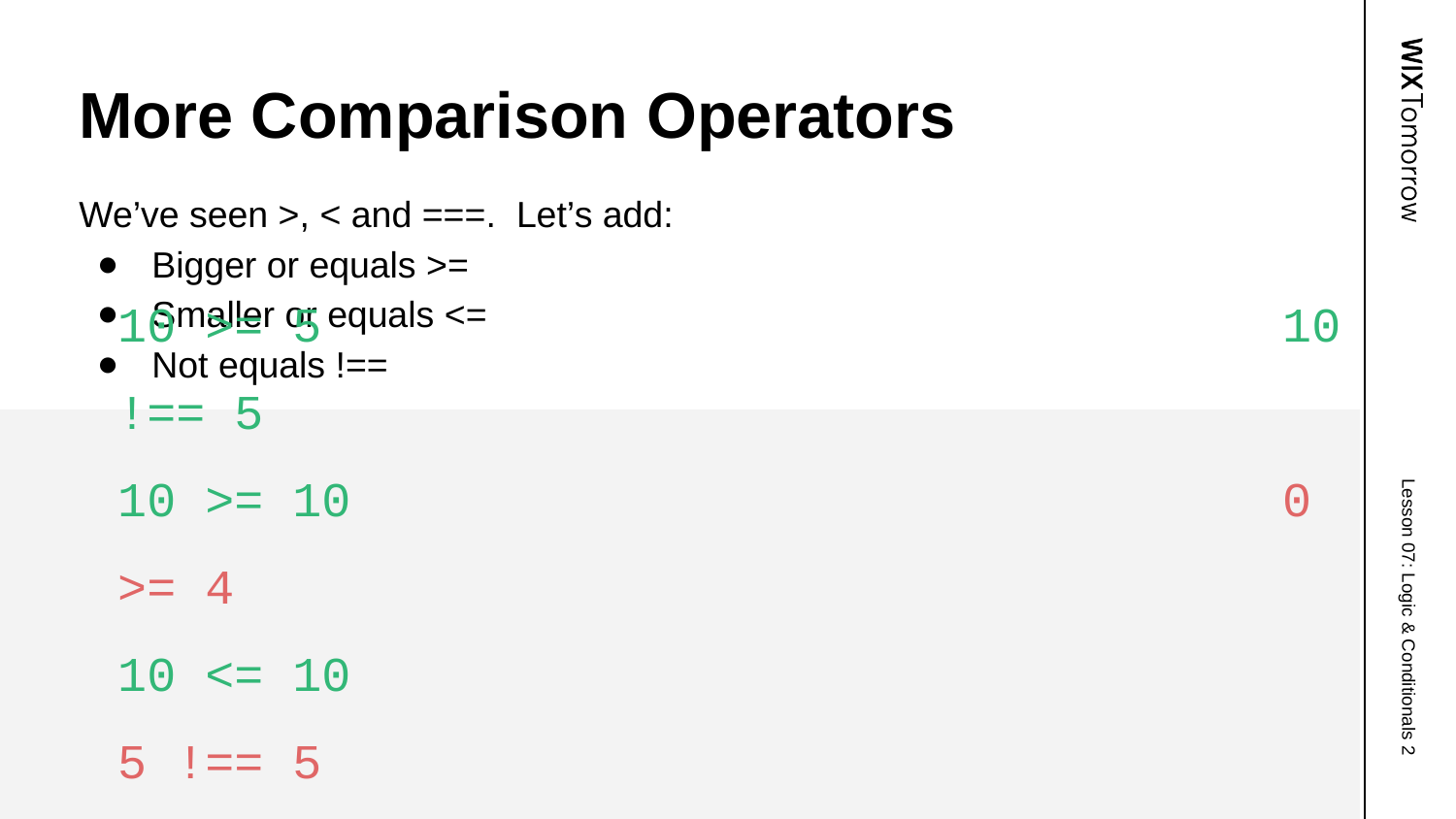

# More Comparison Operators

We’ve seen >, < and ===.  Let’s add:
Bigger or equals >=
Smaller or equals <=
Not equals !==

10 >= 5							10 !== 5
10 >= 10							0 >= 4
10 <= 10							5 !== 5
“fun” !== “happy”			“fun” !== “fun”